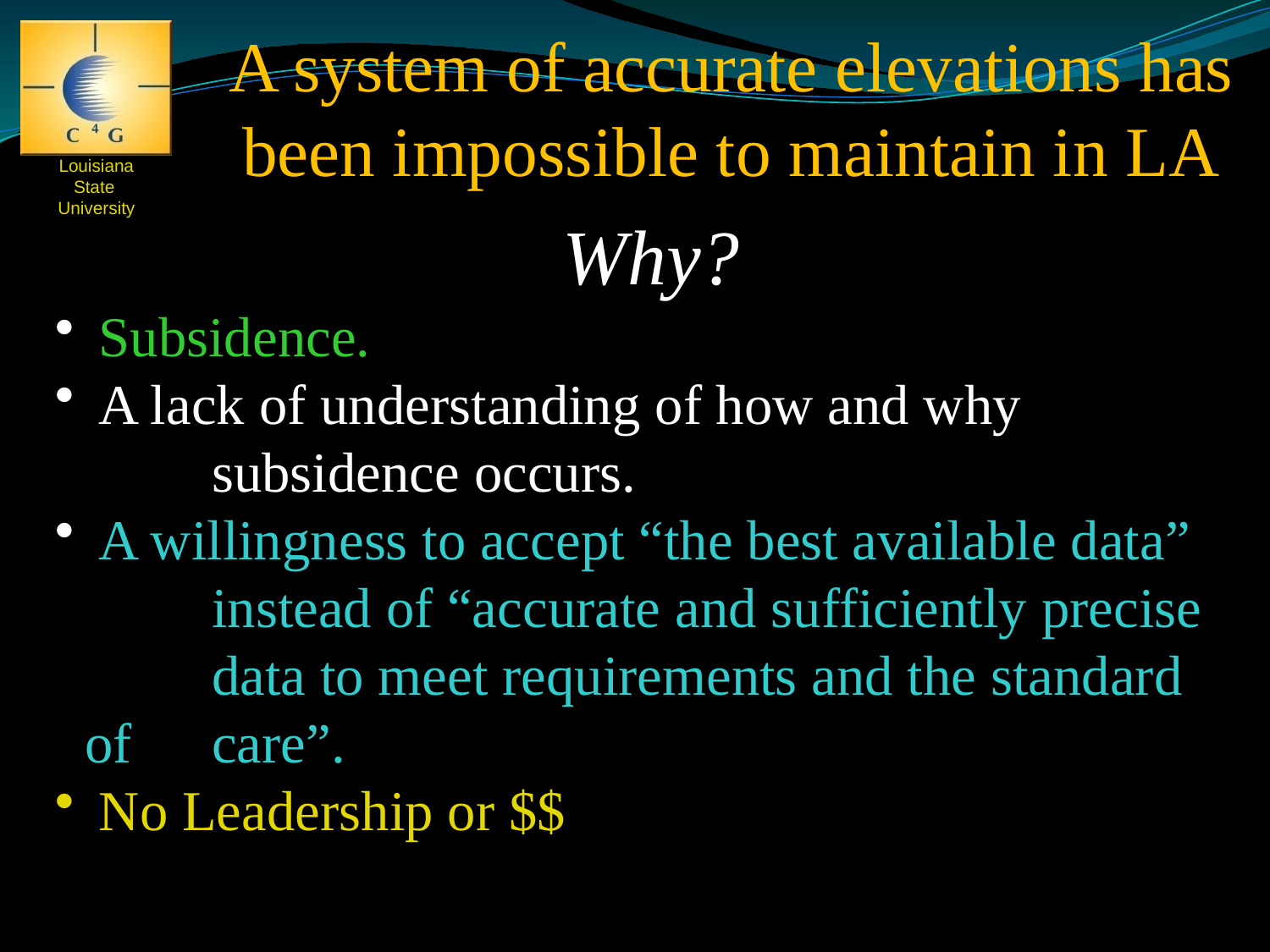

# A system of accurate elevations has been impossible to maintain in LA
 				Why?
 Subsidence.
 A lack of understanding of how and why        	subsidence occurs.
 A willingness to accept “the best available data” 	instead of “accurate and sufficiently precise 	data to meet requirements and the standard of 	care”.
 No Leadership or $$